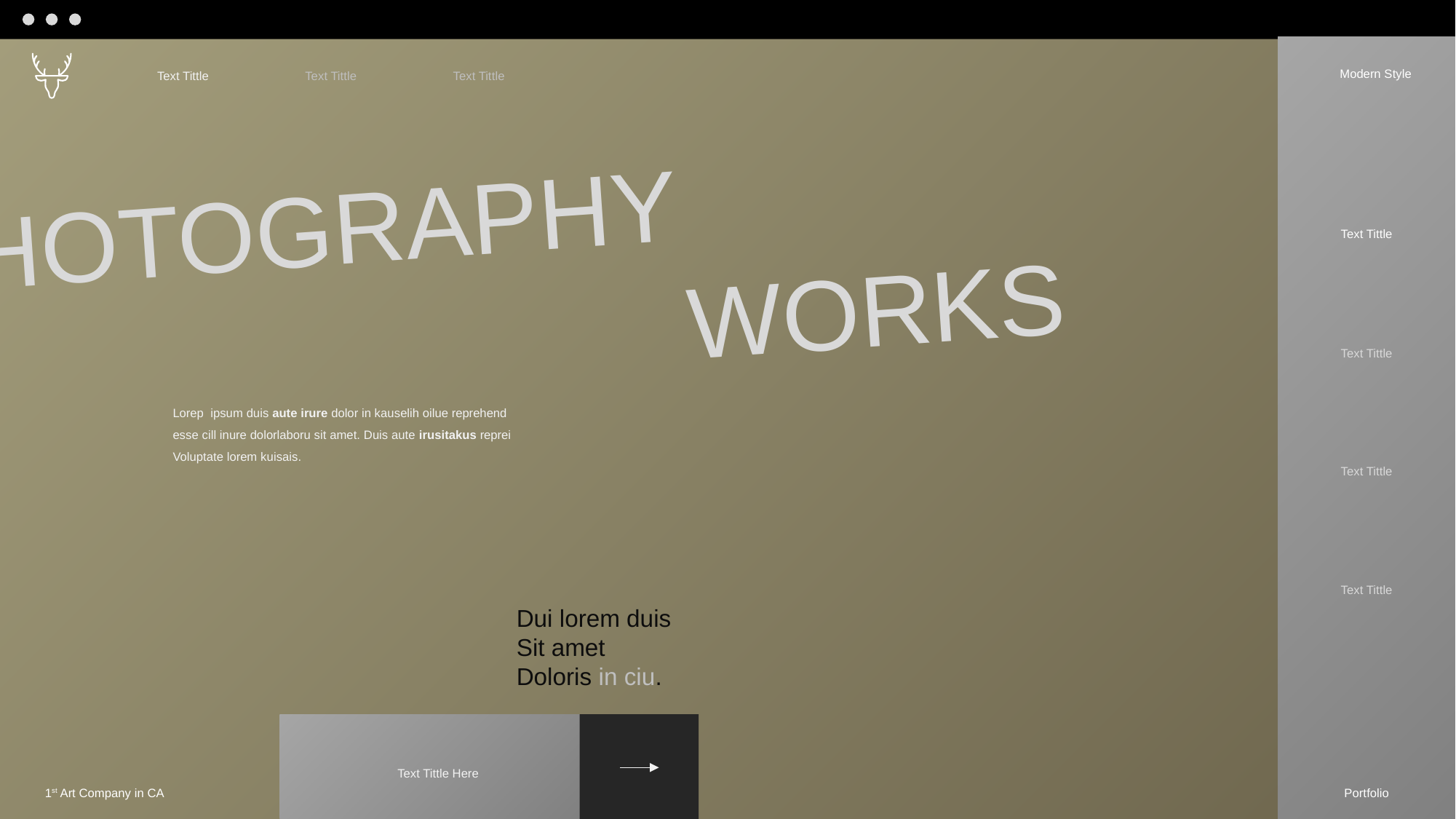

Modern Style
Text Tittle
Text Tittle
Text Tittle
PHOTOGRAPHY
                            WORKS
Text Tittle
Text Tittle
Lorep  ipsum duis aute irure dolor in kauselih oilue reprehend
esse cill inure dolorlaboru sit amet. Duis aute irusitakus reprei
Voluptate lorem kuisais.
Text Tittle

Text Tittle
Dui lorem duis
Sit amet
Doloris in ciu.
Text Tittle Here
1st Art Company in CA
Portfolio